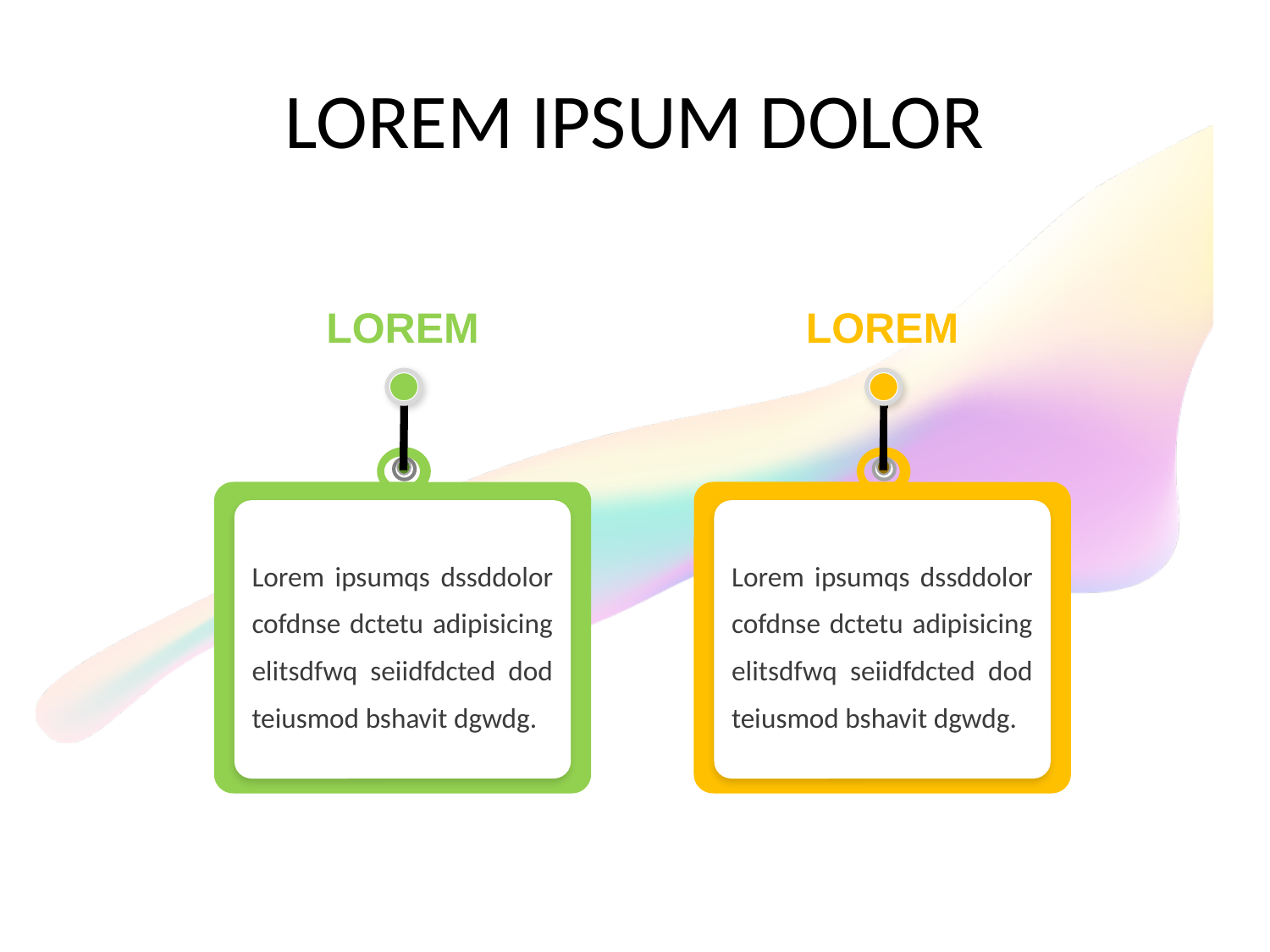

# LOREM IPSUM DOLOR
LOREM
LOREM

Lorem ipsumqs dssddolor cofdnse dctetu adipisicing elitsdfwq seiidfdcted dod teiusmod bshavit dgwdg.
Lorem ipsumqs dssddolor cofdnse dctetu adipisicing elitsdfwq seiidfdcted dod teiusmod bshavit dgwdg.